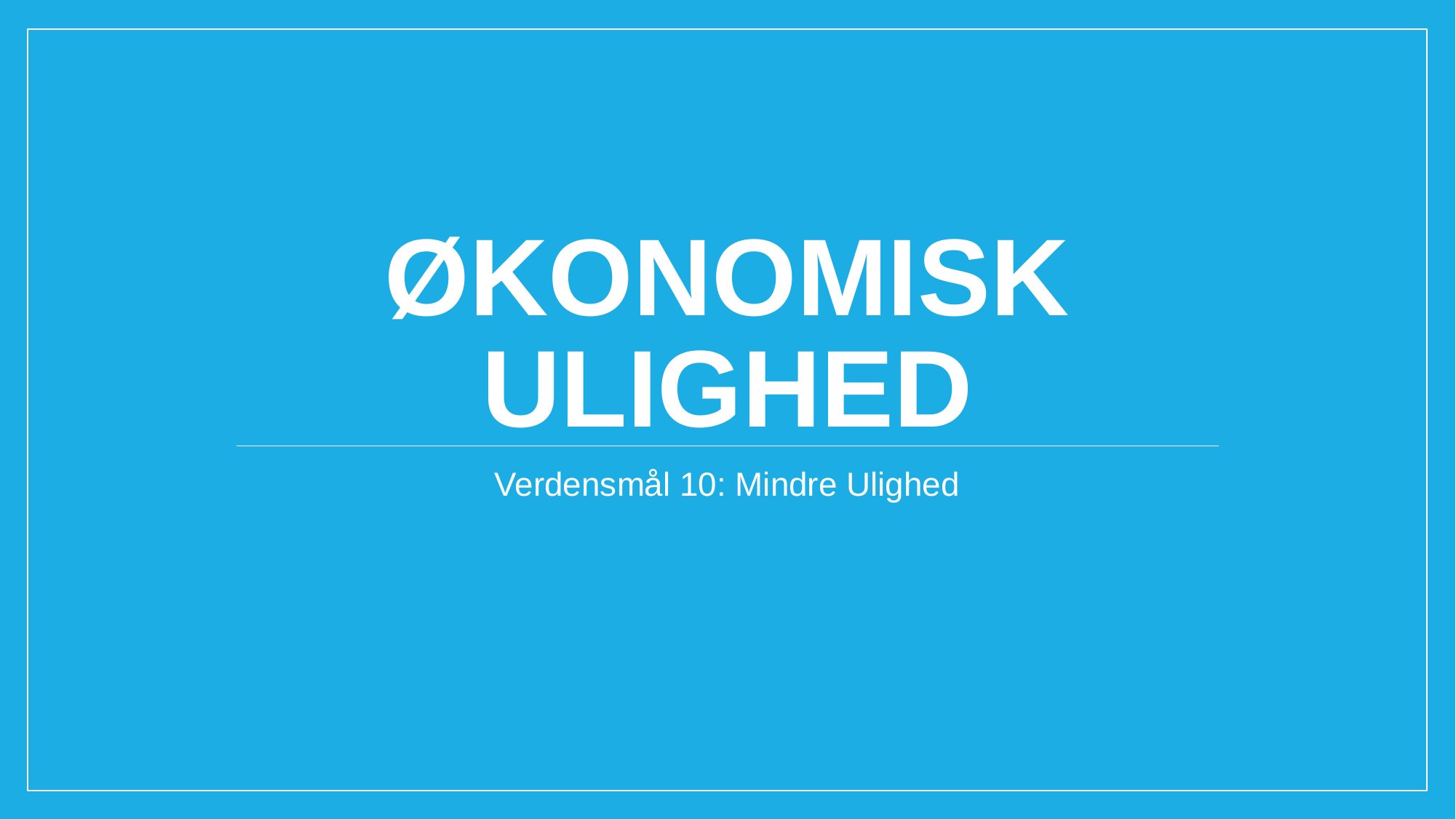

# Økonomisk Ulighed
Verdensmål 10: Mindre Ulighed